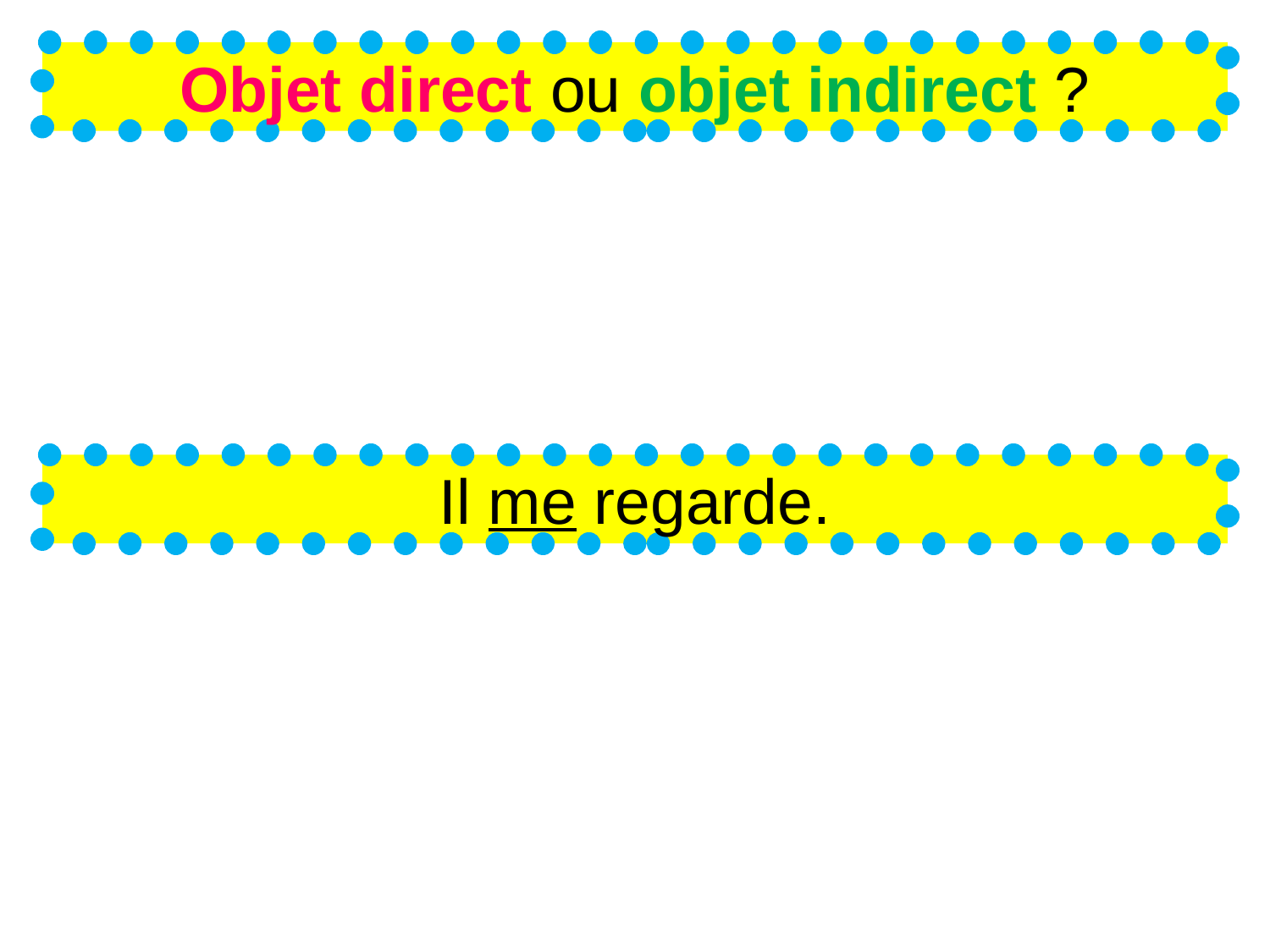

Objet direct ou objet indirect ?
Il me regarde.